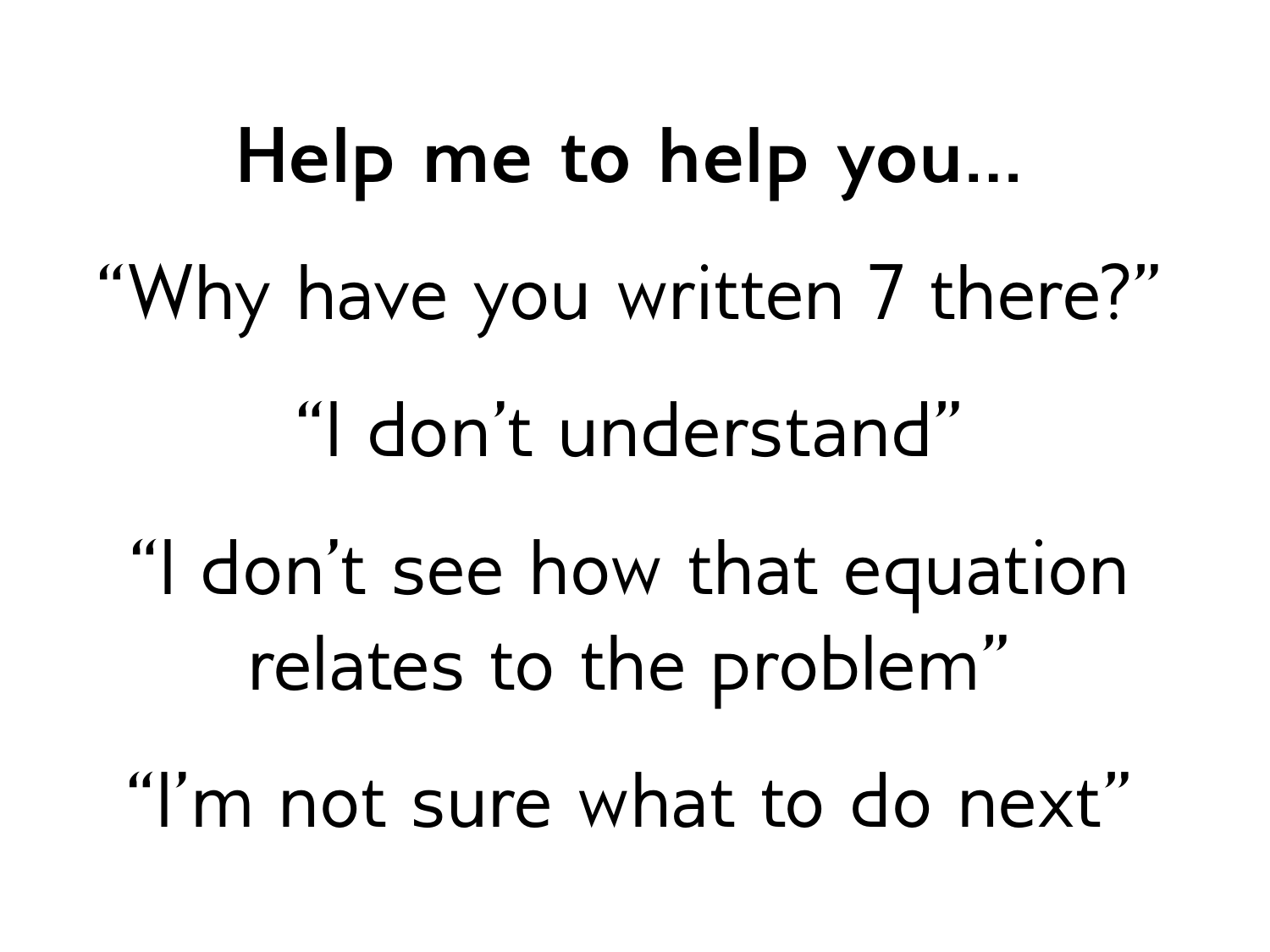

Help me to help you…

“Why have you written 7 there?”

“I don’t understand”

“I don’t see how that equation relates to the problem”

“I’m not sure what to do next”